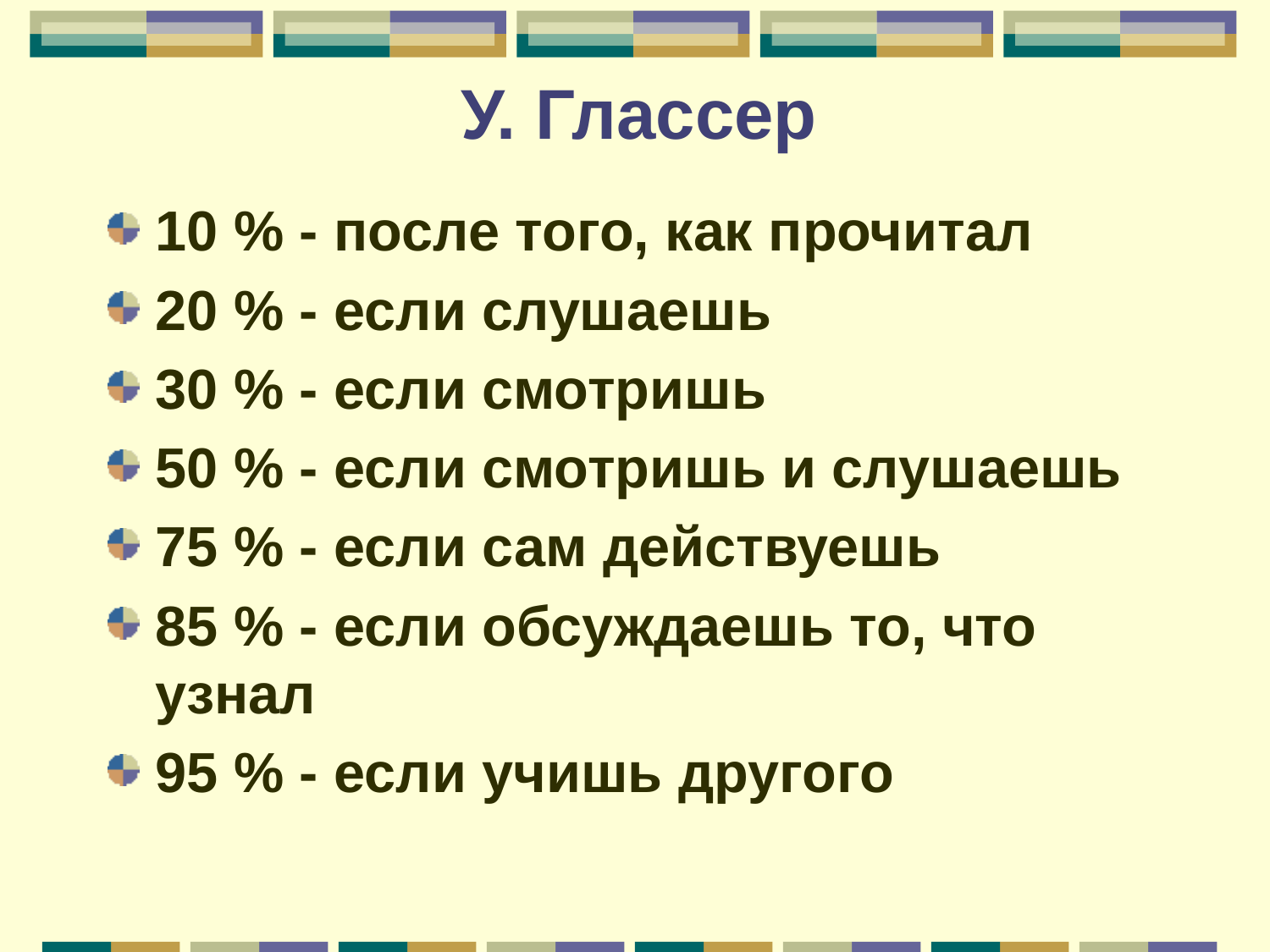

# У. Глассер
10 % - после того, как прочитал
20 % - если слушаешь
30 % - если смотришь
50 % - если смотришь и слушаешь
75 % - если сам действуешь
85 % - если обсуждаешь то, что узнал
95 % - если учишь другого